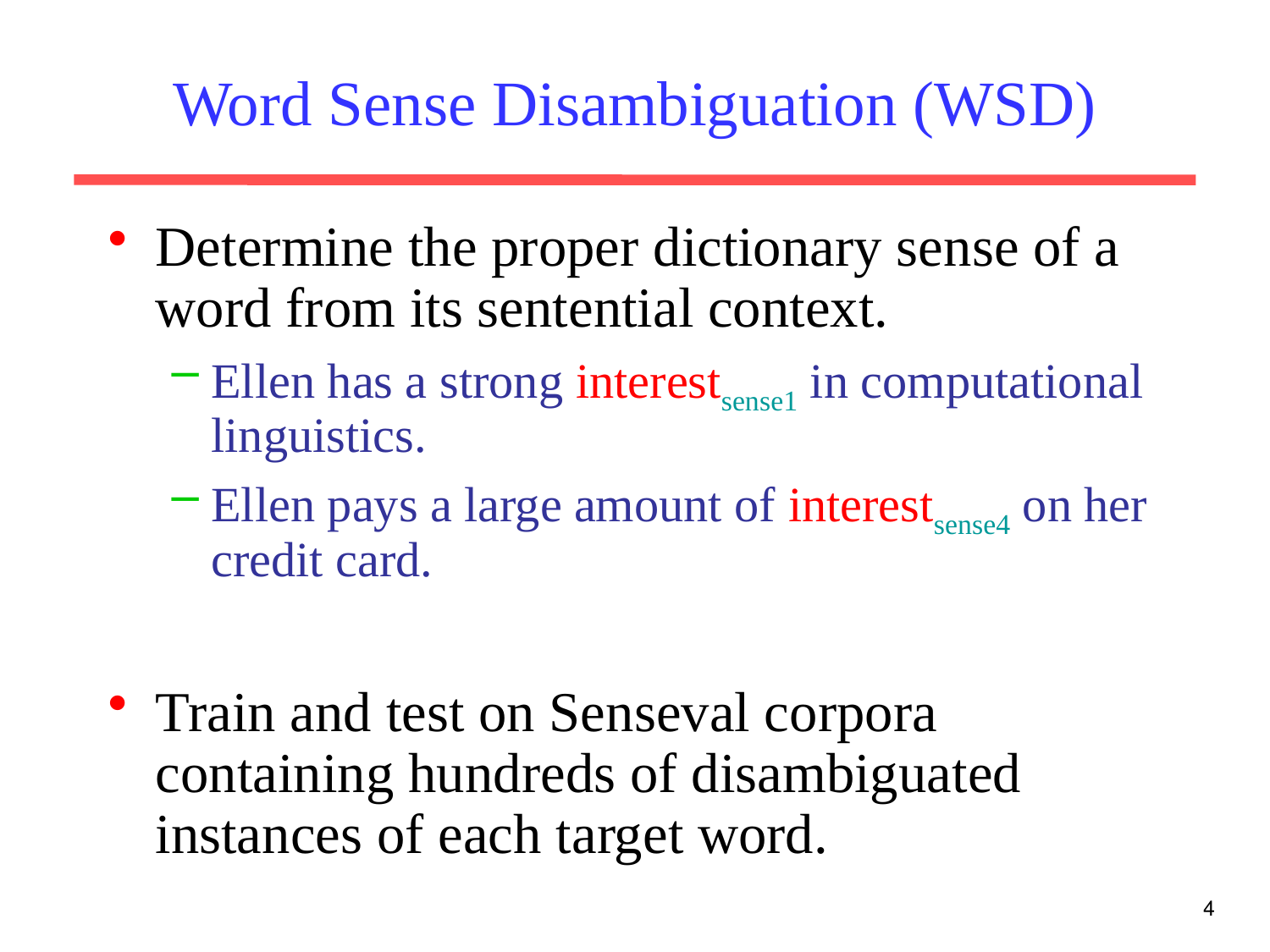

# Word Sense Disambiguation (WSD)
Determine the proper dictionary sense of a word from its sentential context.
Ellen has a strong interestsense1 in computational linguistics.
Ellen pays a large amount of interestsense4 on her credit card.

Train and test on Senseval corpora containing hundreds of disambiguated instances of each target word.
4